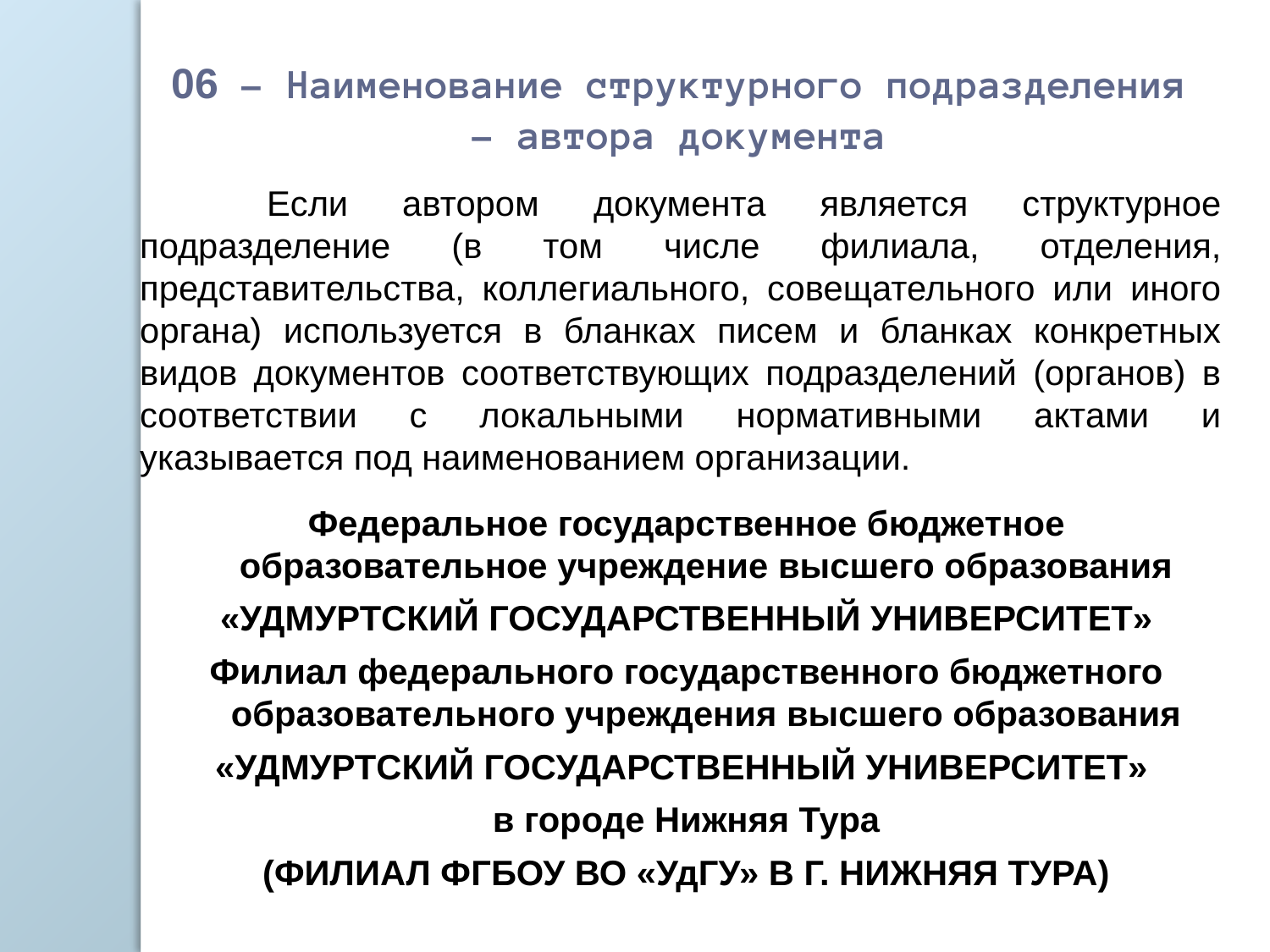

06 – Наименование структурного подразделения – автора документа
	Если автором документа является структурное подразделение (в том числе филиала, отделения, представительства, коллегиального, совещательного или иного органа) используется в бланках писем и бланках конкретных видов документов соответствующих подразделений (органов) в соответствии с локальными нормативными актами и указывается под наименованием организации.

Федеральное государственное бюджетное образовательное учреждение высшего образования
«УДМУРТСКИЙ ГОСУДАРСТВЕННЫЙ УНИВЕРСИТЕТ»
Филиал федерального государственного бюджетного образовательного учреждения высшего образования
«УДМУРТСКИЙ ГОСУДАРСТВЕННЫЙ УНИВЕРСИТЕТ»
в городе Нижняя Тура
(ФИЛИАЛ ФГБОУ ВО «УдГУ» В Г. НИЖНЯЯ ТУРА)